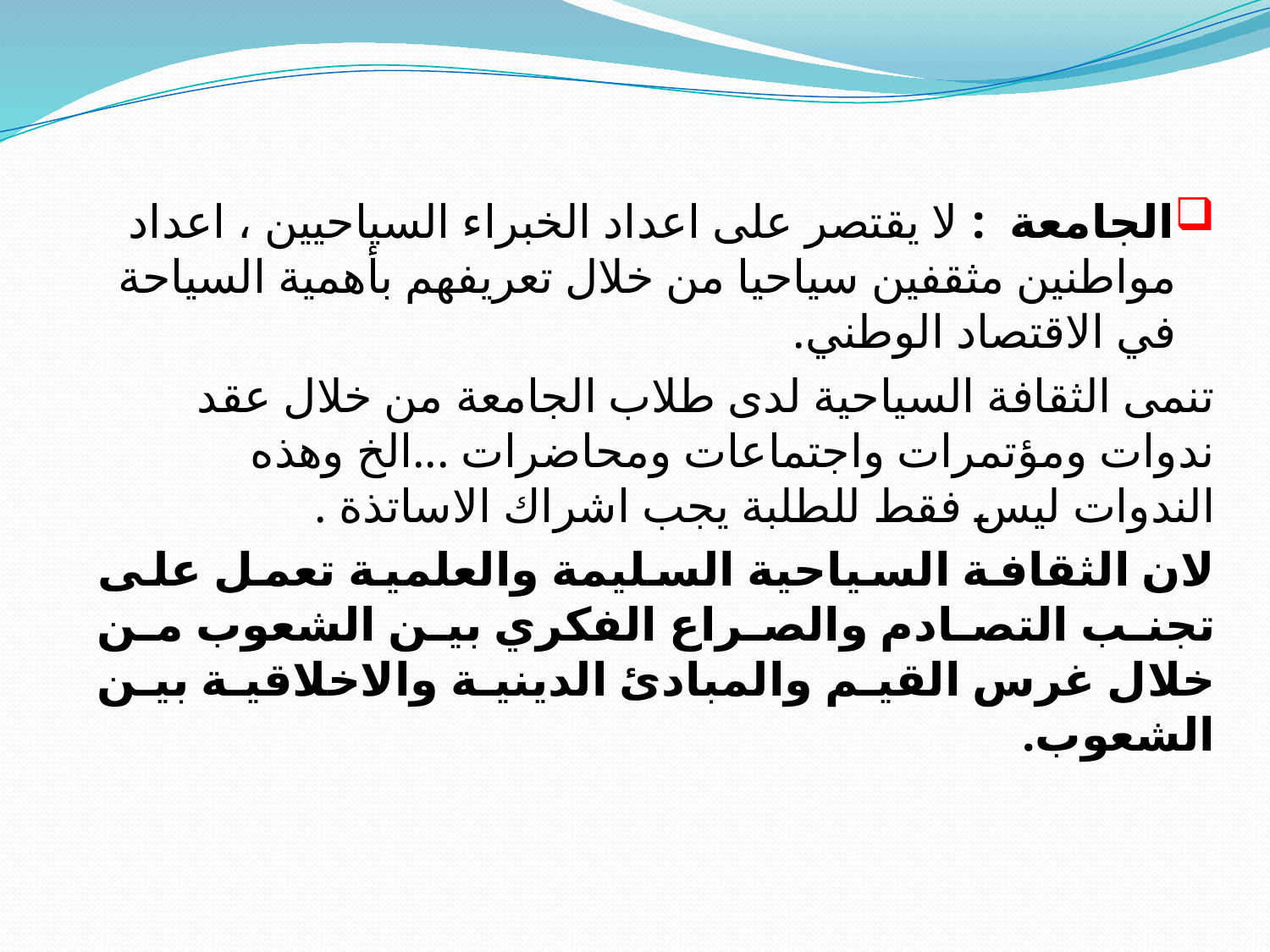

الجامعة  : لا يقتصر على اعداد الخبراء السياحيين ، اعداد مواطنين مثقفين سياحيا من خلال تعريفهم بأهمية السياحة في الاقتصاد الوطني.
تنمى الثقافة السياحية لدى طلاب الجامعة من خلال عقد ندوات ومؤتمرات واجتماعات ومحاضرات ...الخ وهذه الندوات ليس فقط للطلبة يجب اشراك الاساتذة .
لان الثقافة السياحية السليمة والعلمية تعمل على تجنب التصادم والصراع الفكري بين الشعوب من خلال غرس القيم والمبادئ الدينية والاخلاقية بين الشعوب.